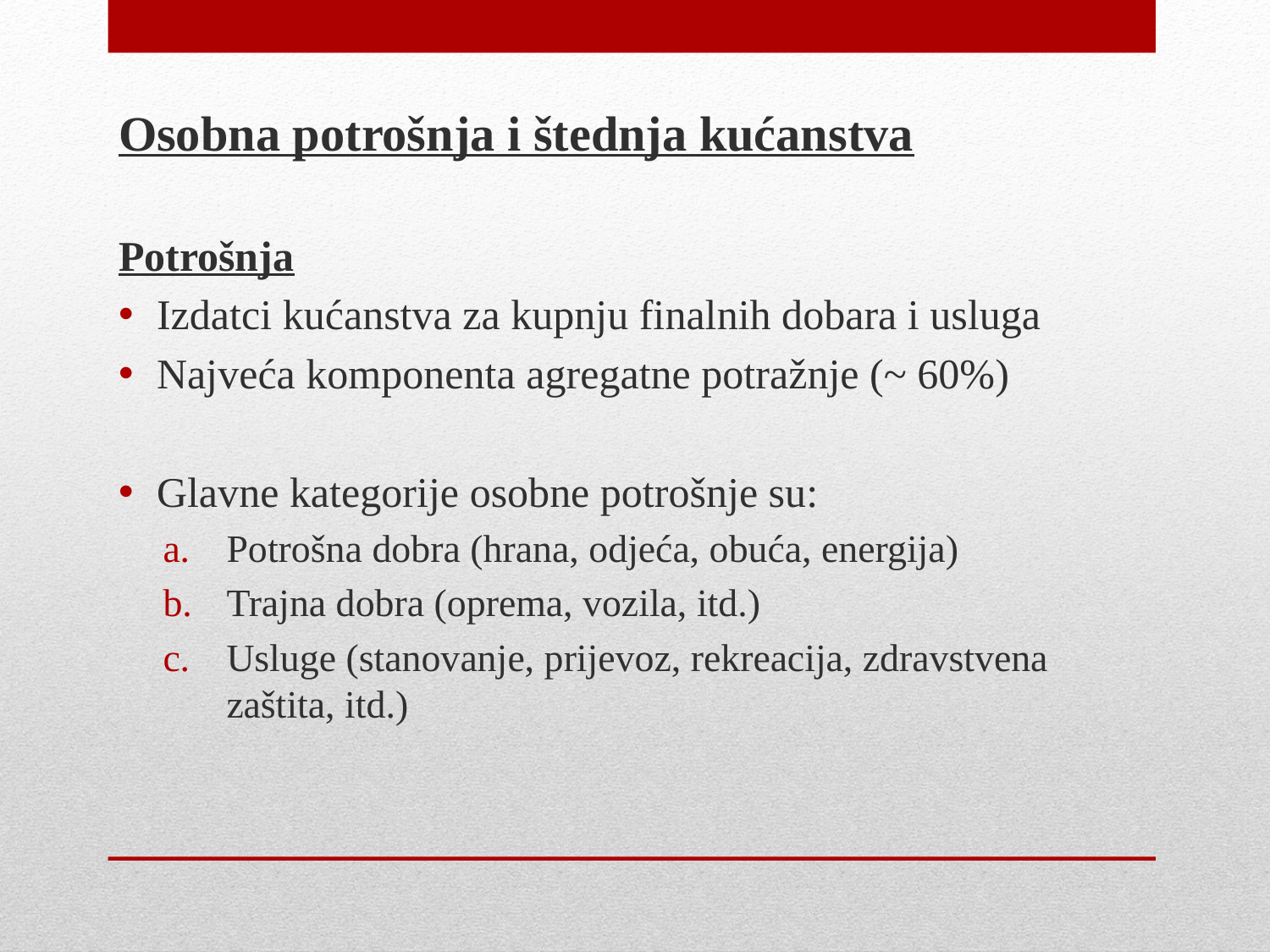

Osobna potrošnja i štednja kućanstva

Potrošnja
Izdatci kućanstva za kupnju finalnih dobara i usluga
Najveća komponenta agregatne potražnje (~ 60%)

Glavne kategorije osobne potrošnje su:
Potrošna dobra (hrana, odjeća, obuća, energija)
Trajna dobra (oprema, vozila, itd.)
Usluge (stanovanje, prijevoz, rekreacija, zdravstvena zaštita, itd.)